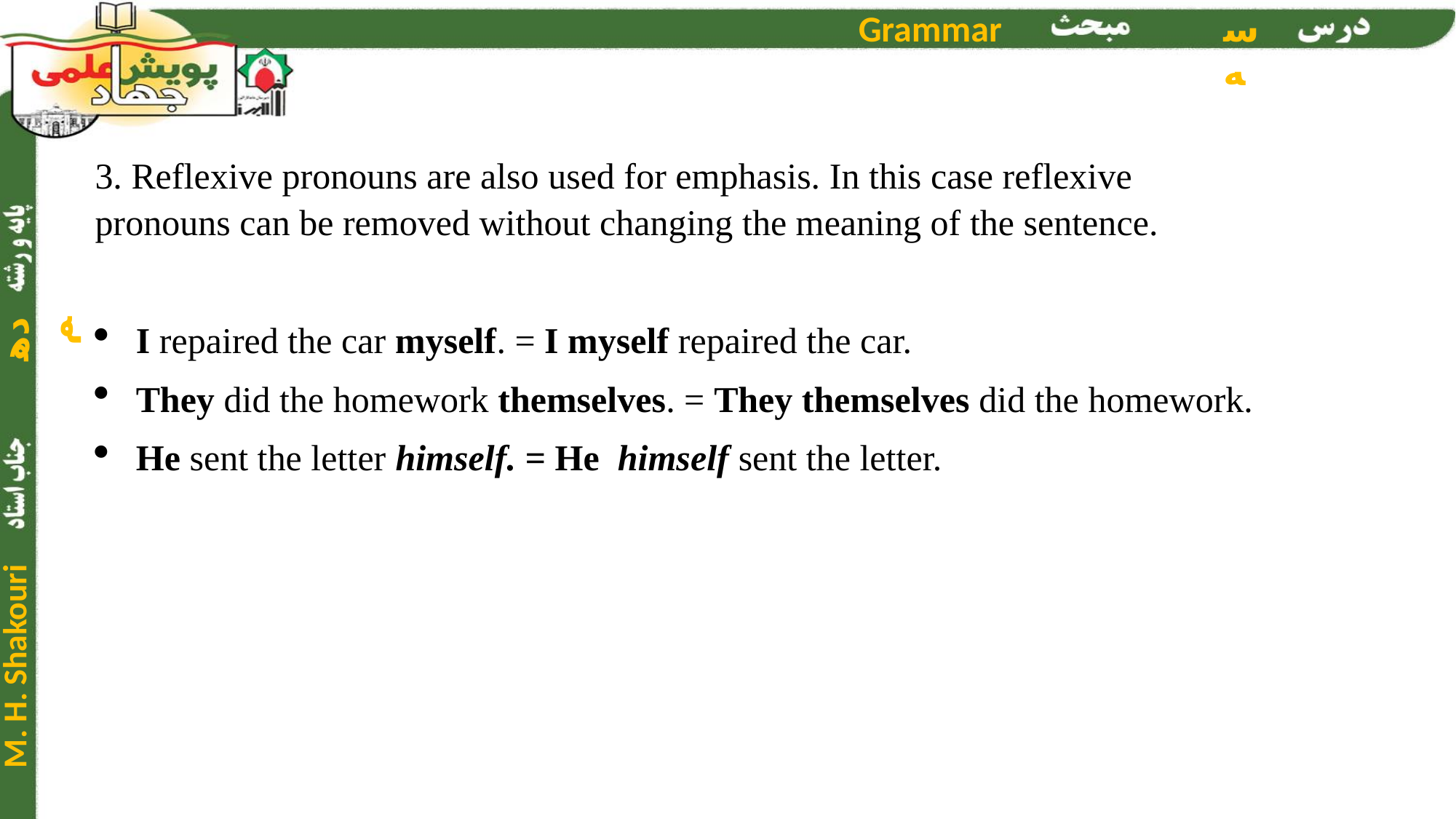

3. Reflexive pronouns are also used for emphasis. In this case reflexive pronouns can be removed without changing the meaning of the sentence.

I repaired the car myself. = I myself repaired the car.
They did the homework themselves. = They themselves did the homework.
He sent the letter himself. = He  himself sent the letter.